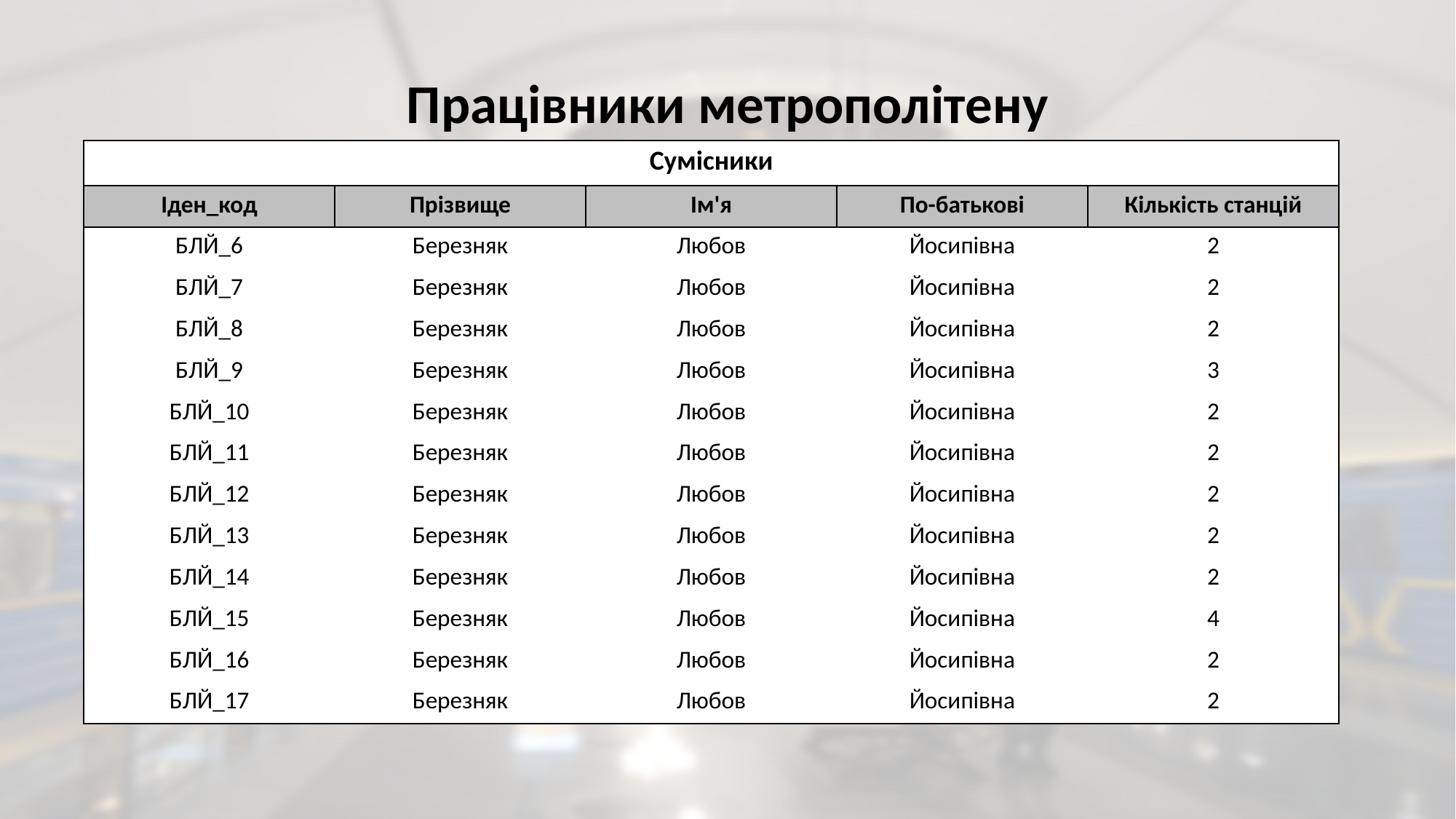

Працівники метрополітену
| Сумісники |  |  |  |  |
| --- | --- | --- | --- | --- |
| Іден\_код | Прізвище | Ім'я | По-батькові | Кількість станцій |
| БЛЙ\_6 | Березняк | Любов | Йосипівна | 2 |
| БЛЙ\_7 | Березняк | Любов | Йосипівна | 2 |
| БЛЙ\_8 | Березняк | Любов | Йосипівна | 2 |
| БЛЙ\_9 | Березняк | Любов | Йосипівна | 3 |
| БЛЙ\_10 | Березняк | Любов | Йосипівна | 2 |
| БЛЙ\_11 | Березняк | Любов | Йосипівна | 2 |
| БЛЙ\_12 | Березняк | Любов | Йосипівна | 2 |
| БЛЙ\_13 | Березняк | Любов | Йосипівна | 2 |
| БЛЙ\_14 | Березняк | Любов | Йосипівна | 2 |
| БЛЙ\_15 | Березняк | Любов | Йосипівна | 4 |
| БЛЙ\_16 | Березняк | Любов | Йосипівна | 2 |
| БЛЙ\_17 | Березняк | Любов | Йосипівна | 2 |